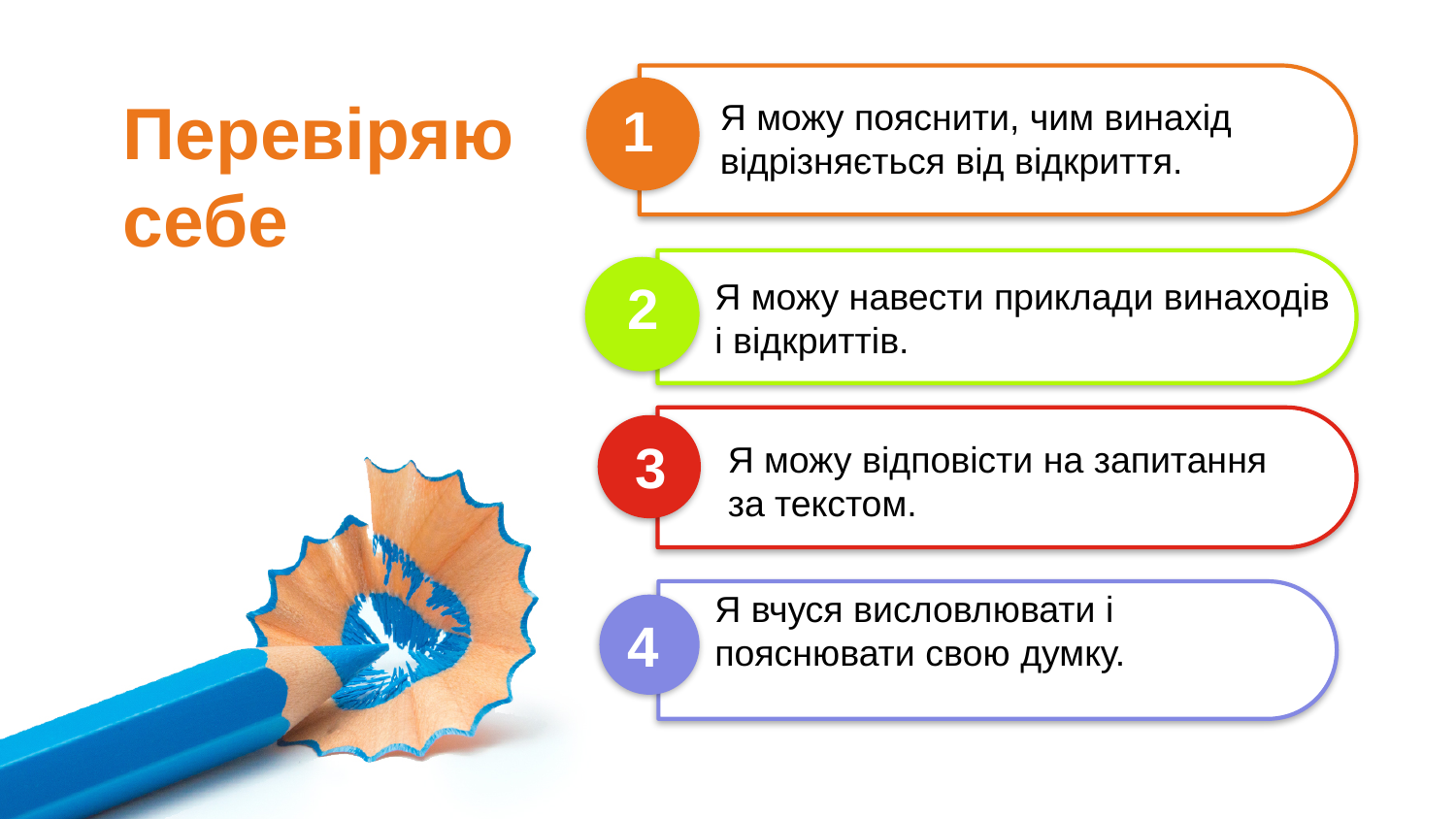

Перевіряю себе

Я можу пояснити, чим винахід
відрізняється від відкриття.
1

2
Я можу навести приклади винаходів
і відкриттів.

3
Я можу відповісти на запитання
за текстом.
Я вчуся висловлювати і
пояснювати свою думку.

4